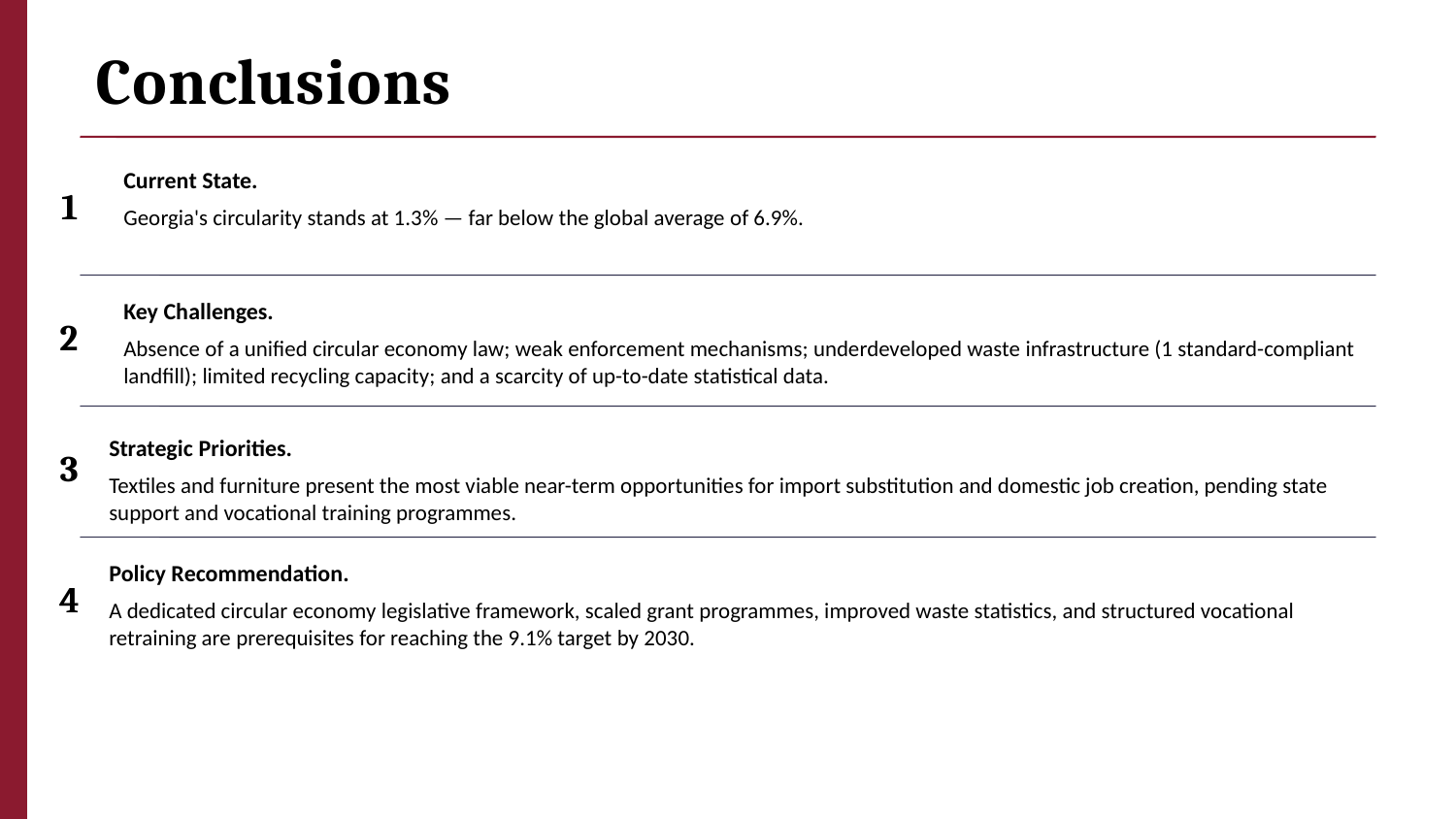

Conclusions

1
Current State.
Georgia's circularity stands at 1.3% — far below the global average of 6.9%.

2
Key Challenges.
Absence of a unified circular economy law; weak enforcement mechanisms; underdeveloped waste infrastructure (1 standard-compliant landfill); limited recycling capacity; and a scarcity of up-to-date statistical data.

3
Strategic Priorities.
Textiles and furniture present the most viable near-term opportunities for import substitution and domestic job creation, pending state support and vocational training programmes.

4
Policy Recommendation.
A dedicated circular economy legislative framework, scaled grant programmes, improved waste statistics, and structured vocational retraining are prerequisites for reaching the 9.1% target by 2030.